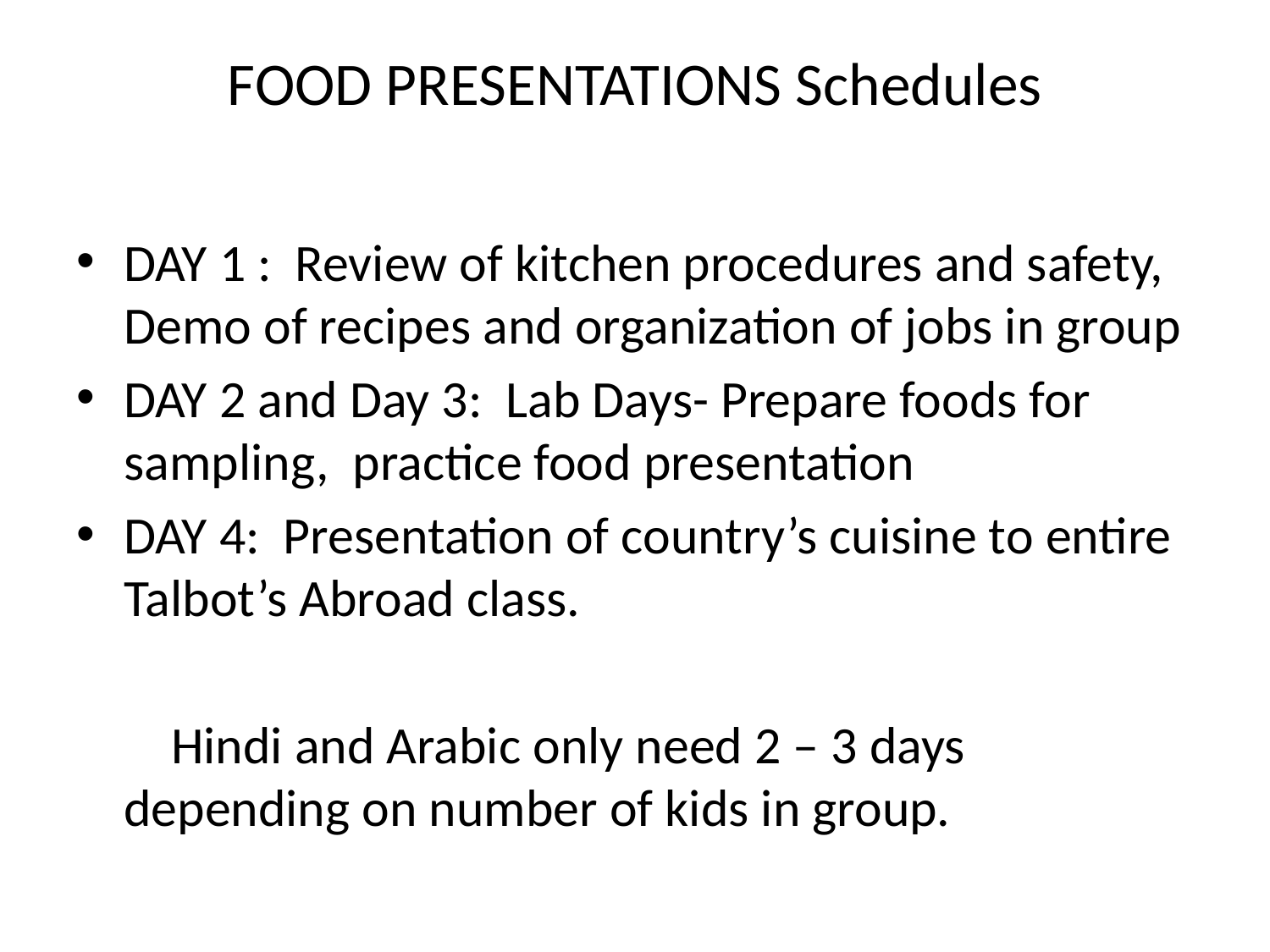

# FOOD PRESENTATIONS Schedules
DAY 1 :  Review of kitchen procedures and safety, Demo of recipes and organization of jobs in group
DAY 2 and Day 3:  Lab Days- Prepare foods for sampling,  practice food presentation
DAY 4:  Presentation of country’s cuisine to entire Talbot’s Abroad class.

        Hindi and Arabic only need 2 – 3 days depending on number of kids in group.